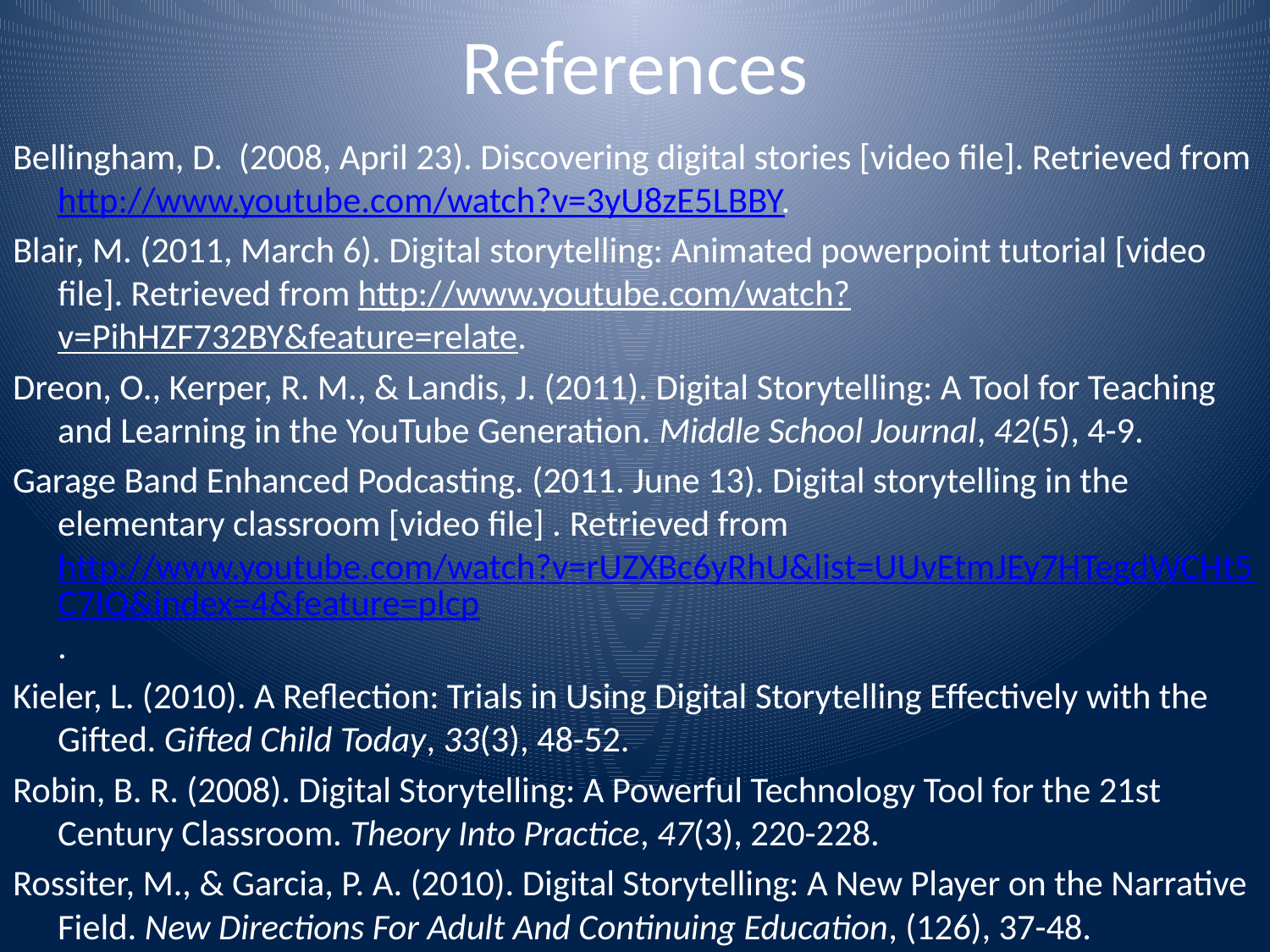

# References
Bellingham, D.  (2008, April 23). Discovering digital stories [video file]. Retrieved fromhttp://www.youtube.com/watch?v=3yU8zE5LBBY.
Blair, M. (2011, March 6). Digital storytelling: Animated powerpoint tutorial [video file]. Retrieved from http://www.youtube.com/watch?v=PihHZF732BY&feature=relate.
Dreon, O., Kerper, R. M., & Landis, J. (2011). Digital Storytelling: A Tool for Teaching and Learning in the YouTube Generation. Middle School Journal, 42(5), 4-9.
Garage Band Enhanced Podcasting. (2011. June 13). Digital storytelling in the elementary classroom [video file] . Retrieved from http://www.youtube.com/watch?v=rUZXBc6yRhU&list=UUvEtmJEy7HTegdWCHt5C7IQ&index=4&feature=plcp.
Kieler, L. (2010). A Reflection: Trials in Using Digital Storytelling Effectively with the Gifted. Gifted Child Today, 33(3), 48-52.
Robin, B. R. (2008). Digital Storytelling: A Powerful Technology Tool for the 21st Century Classroom. Theory Into Practice, 47(3), 220-228.
Rossiter, M., & Garcia, P. A. (2010). Digital Storytelling: A New Player on the Narrative Field. New Directions For Adult And Continuing Education, (126), 37-48.